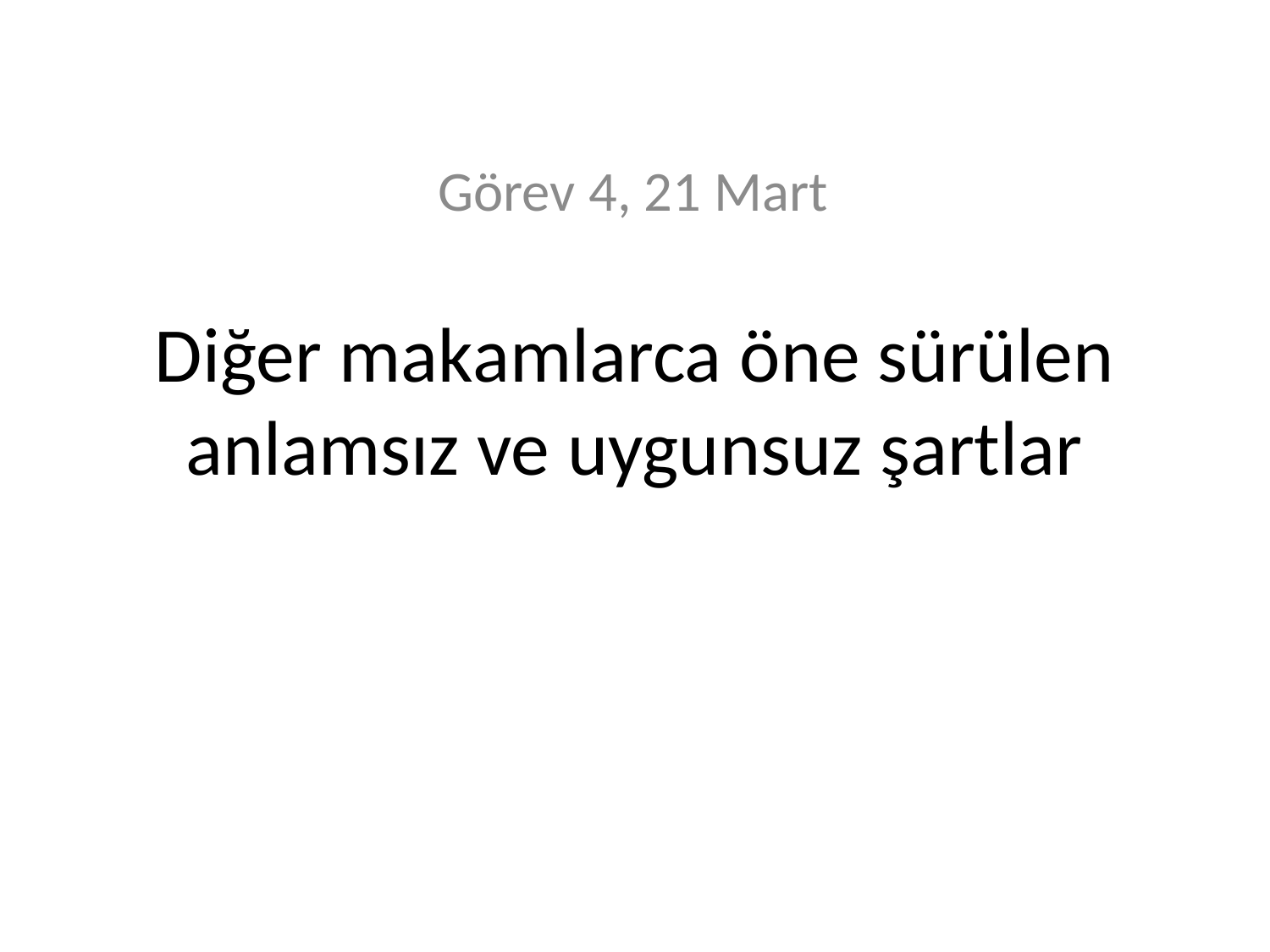

Görev 4, 21 Mart
# Diğer makamlarca öne sürülen anlamsız ve uygunsuz şartlar